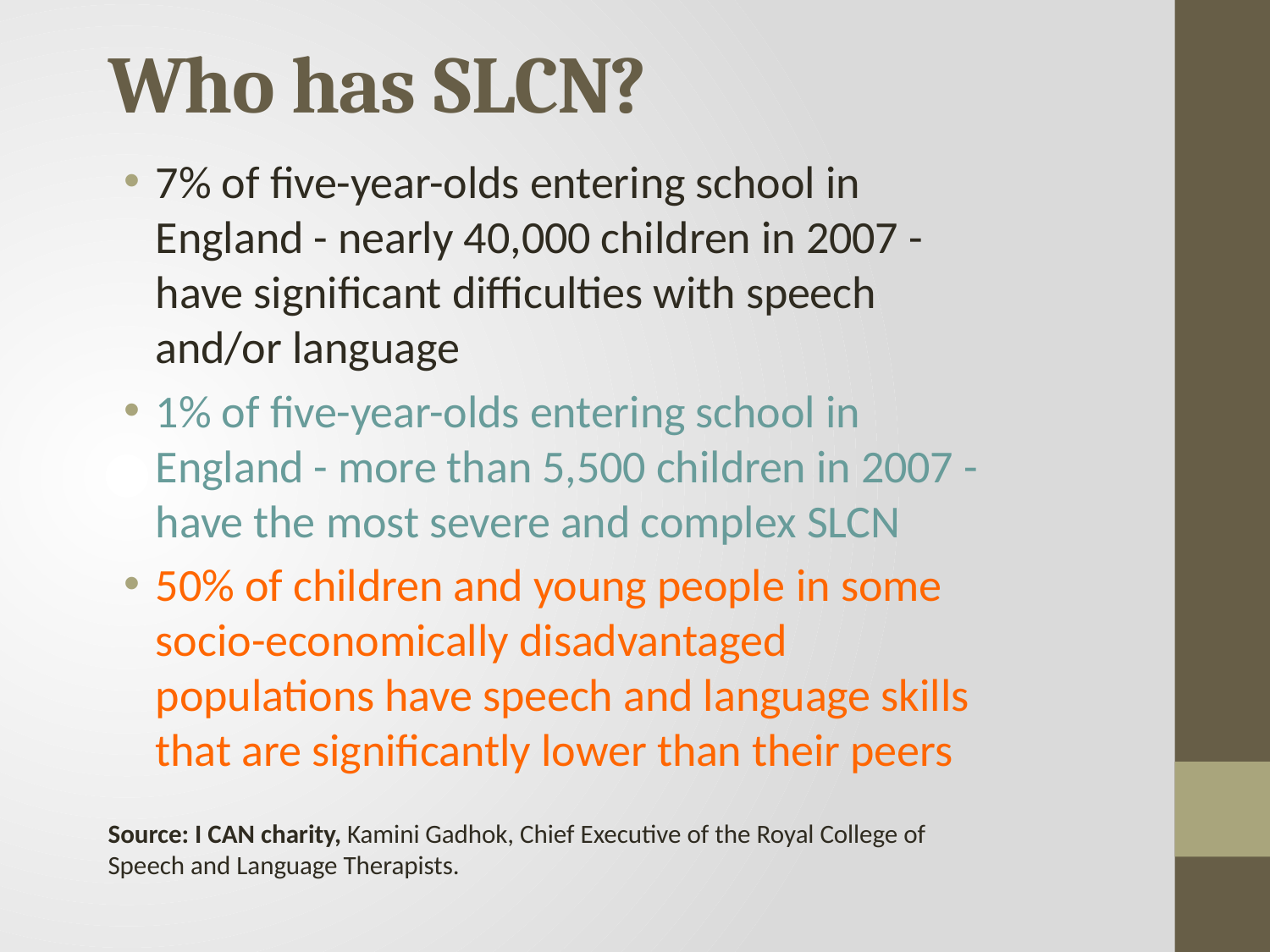

# Who has SLCN?
7% of five-year-olds entering school in England - nearly 40,000 children in 2007 - have significant difficulties with speech and/or language
1% of five-year-olds entering school in England - more than 5,500 children in 2007 - have the most severe and complex SLCN
50% of children and young people in some socio-economically disadvantaged populations have speech and language skills that are significantly lower than their peers

Source: I CAN charity, Kamini Gadhok, Chief Executive of the Royal College of Speech and Language Therapists.